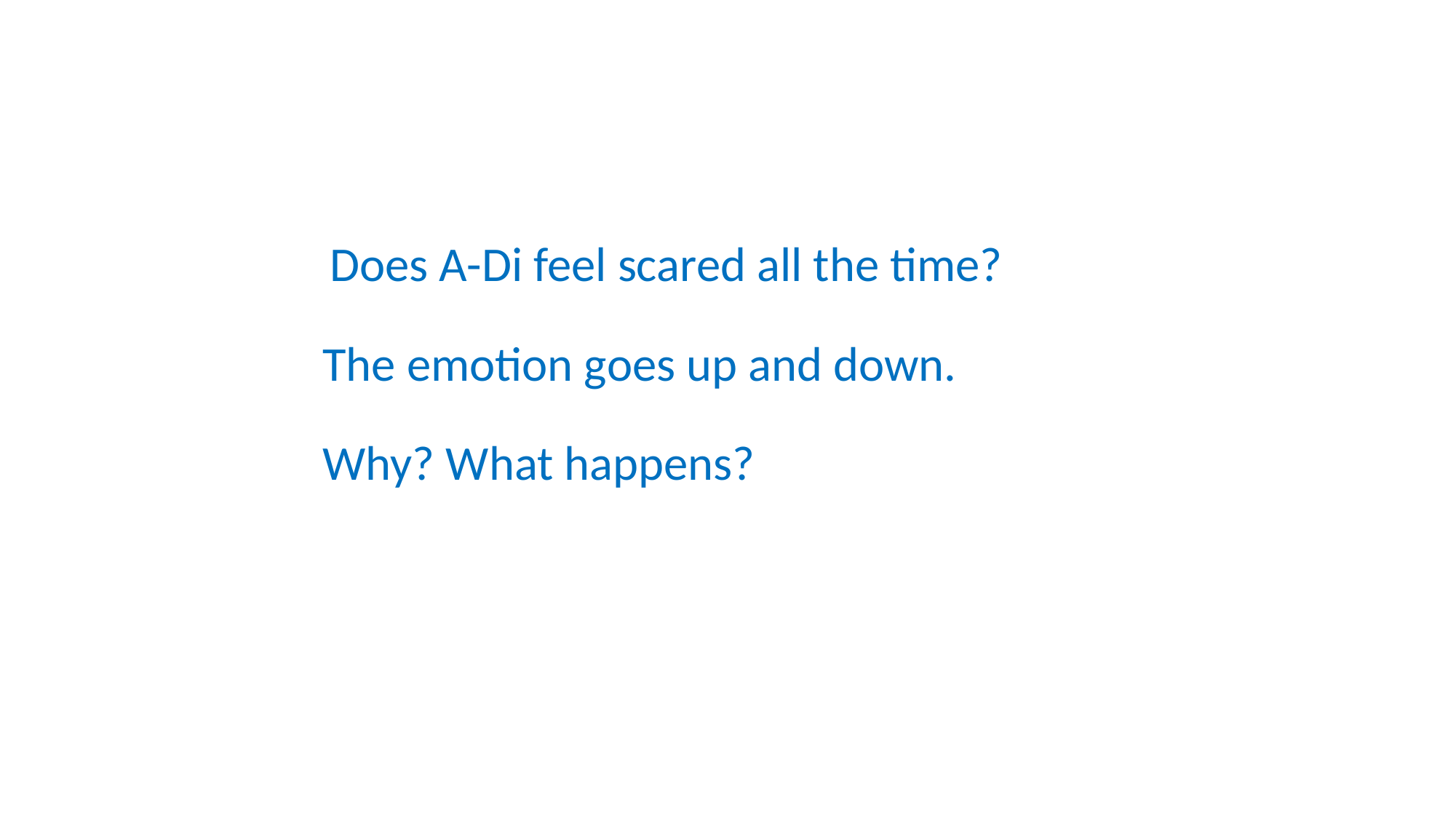

Does A-Di feel scared all the time?
The emotion goes up and down.
Why? What happens?